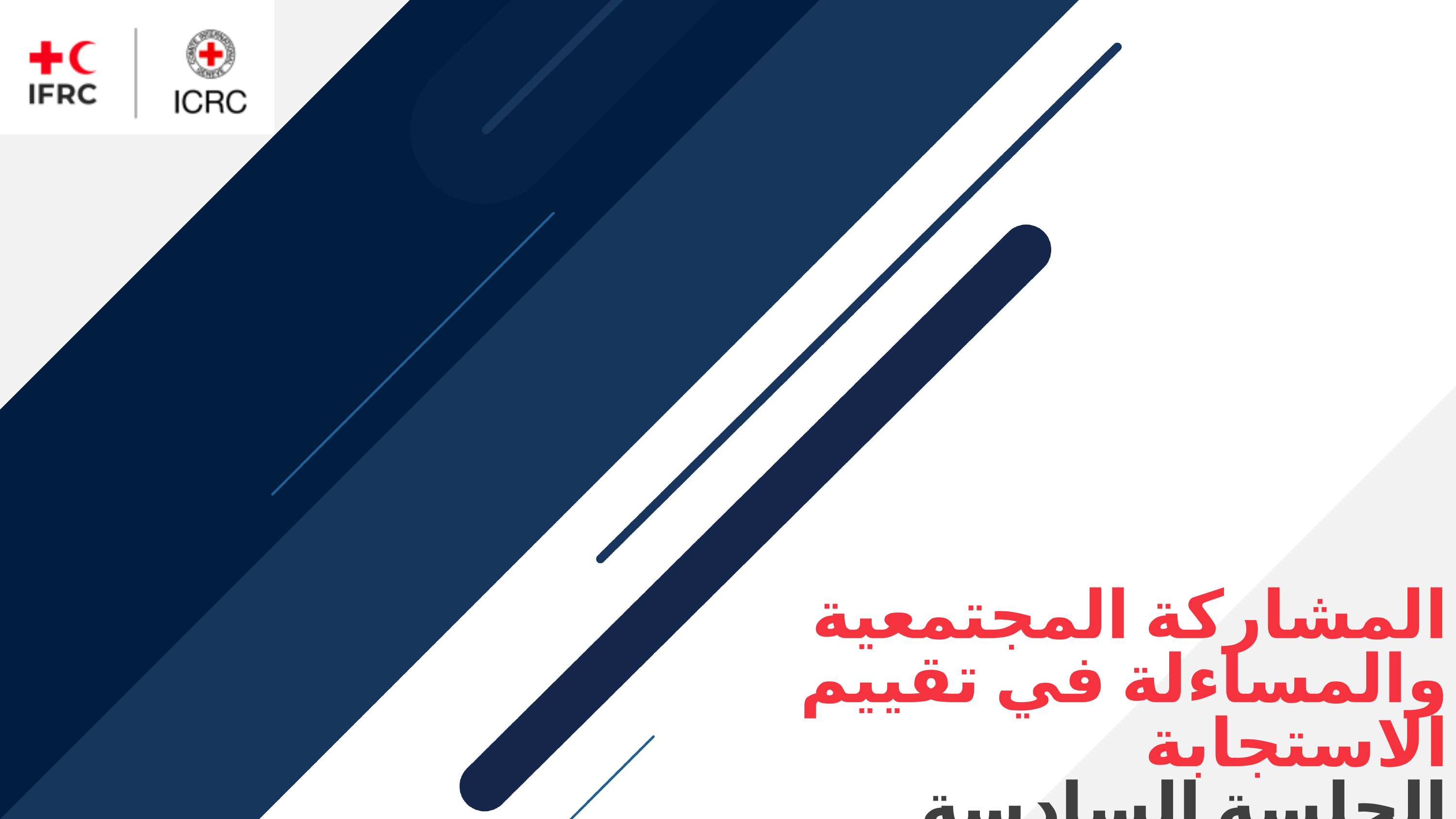

# المشاركة المجتمعية والمساءلة في تقييم الاستجابة الجلسة السادسة